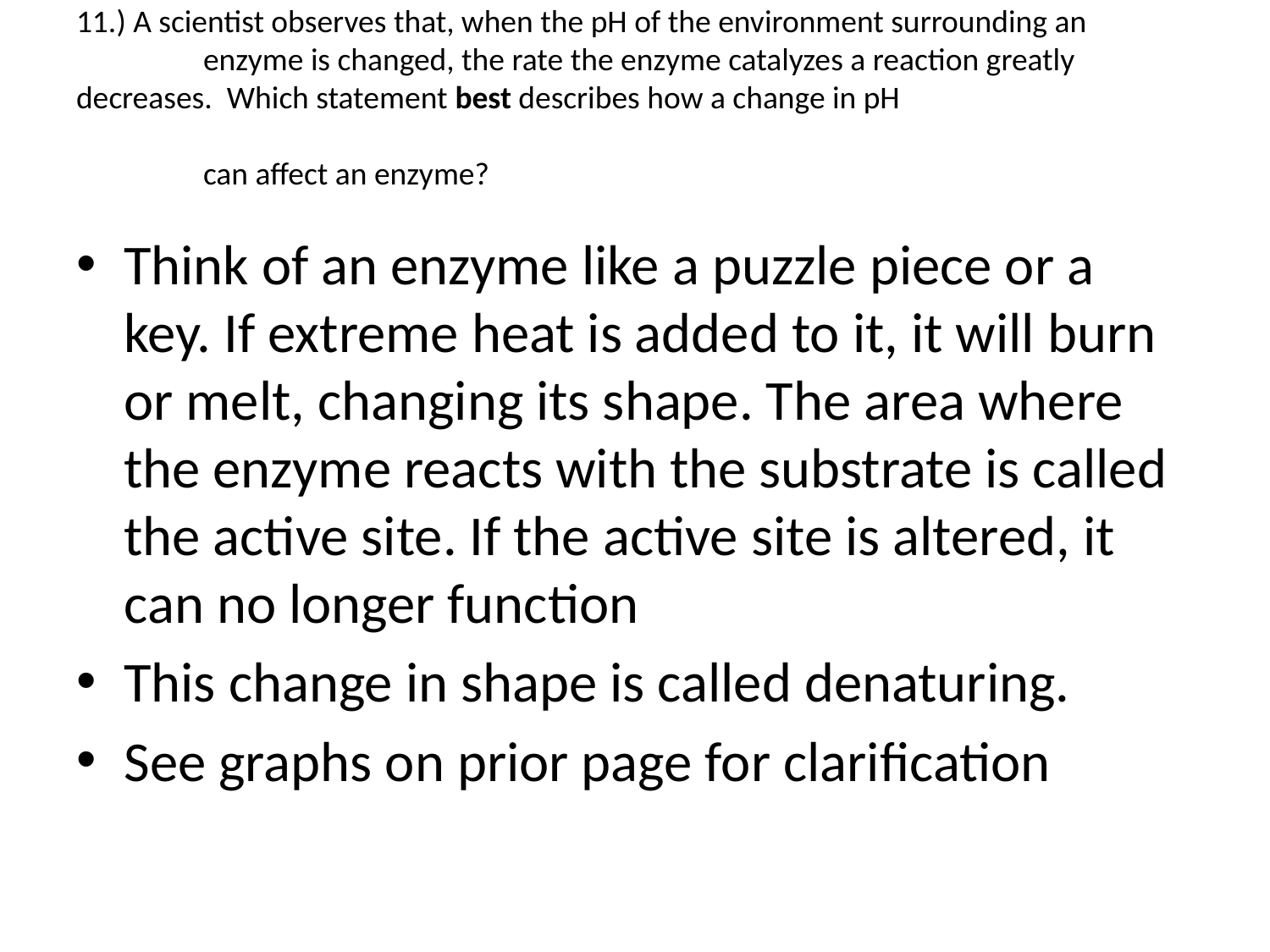

# 11.) A scientist observes that, when the pH of the environment surrounding an 	enzyme is changed, the rate the enzyme catalyzes a reaction greatly 	decreases.  Which statement best describes how a change in pH can affect an enzyme?
Think of an enzyme like a puzzle piece or a key. If extreme heat is added to it, it will burn or melt, changing its shape. The area where the enzyme reacts with the substrate is called the active site. If the active site is altered, it can no longer function
This change in shape is called denaturing.
See graphs on prior page for clarification